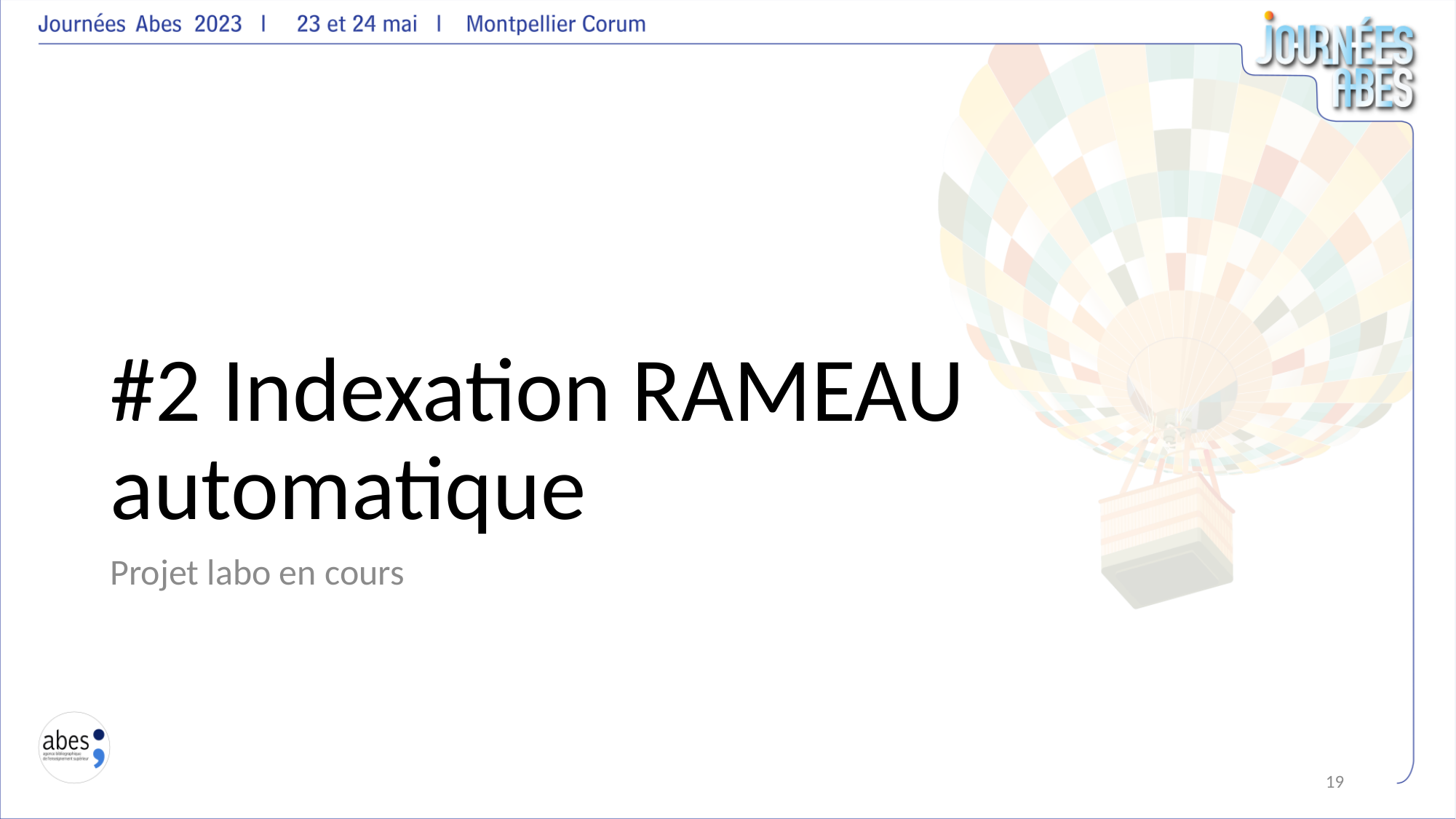

# #2 Indexation RAMEAU automatique
Projet labo en cours
19